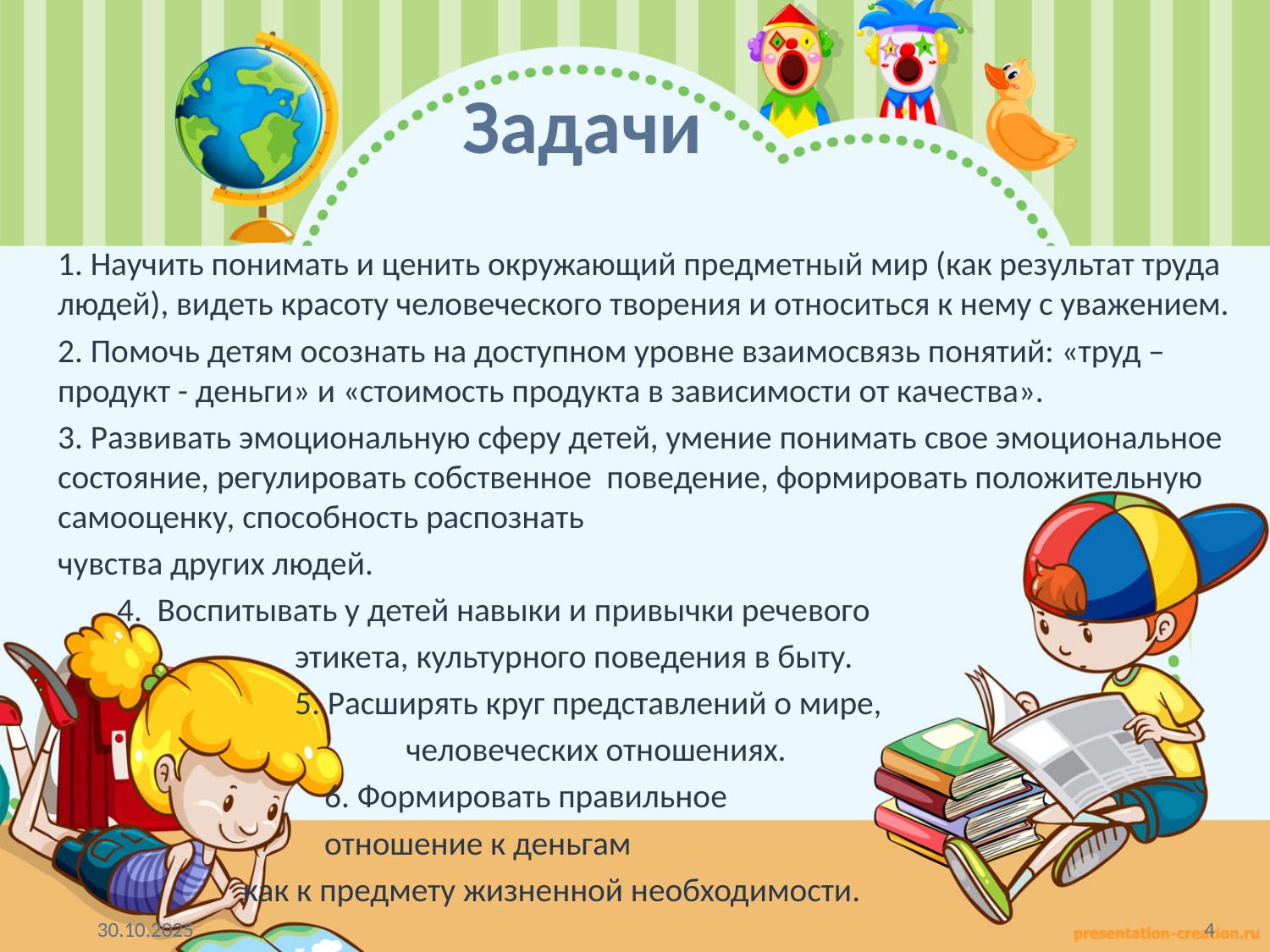

# Задачи
1. Научить понимать и ценить окружающий предметный мир (как результат труда людей), видеть красоту человеческого творения и относиться к нему с уважением.
2. Помочь детям осознать на доступном уровне взаимосвязь понятий: «труд – продукт - деньги» и «стоимость продукта в зависимости от качества».
3. Развивать эмоциональную сферу детей, умение понимать свое эмоциональное состояние, регулировать собственное  поведение, формировать положительную самооценку, способность распознать
чувства других людей.
        4.  Воспитывать у детей навыки и привычки речевого
                                этикета, культурного поведения в быту.
                                5. Расширять круг представлений о мире,
                                               человеческих отношениях.
                                    6. Формировать правильное
                                    отношение к деньгам
                         как к предмету жизненной необходимости.